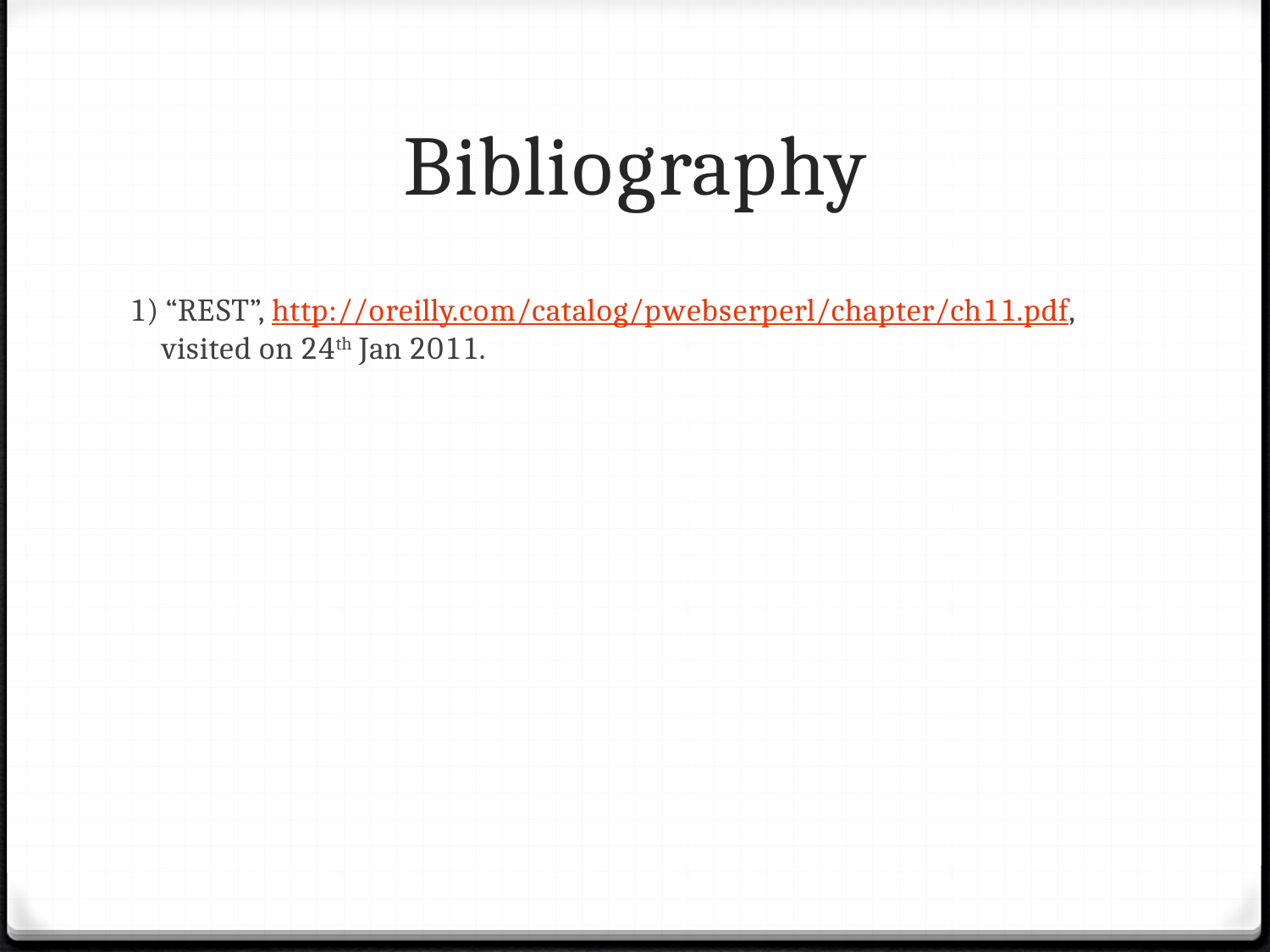

# Bibliography
1) “REST”, http://oreilly.com/catalog/pwebserperl/chapter/ch11.pdf, visited on 24th Jan 2011.